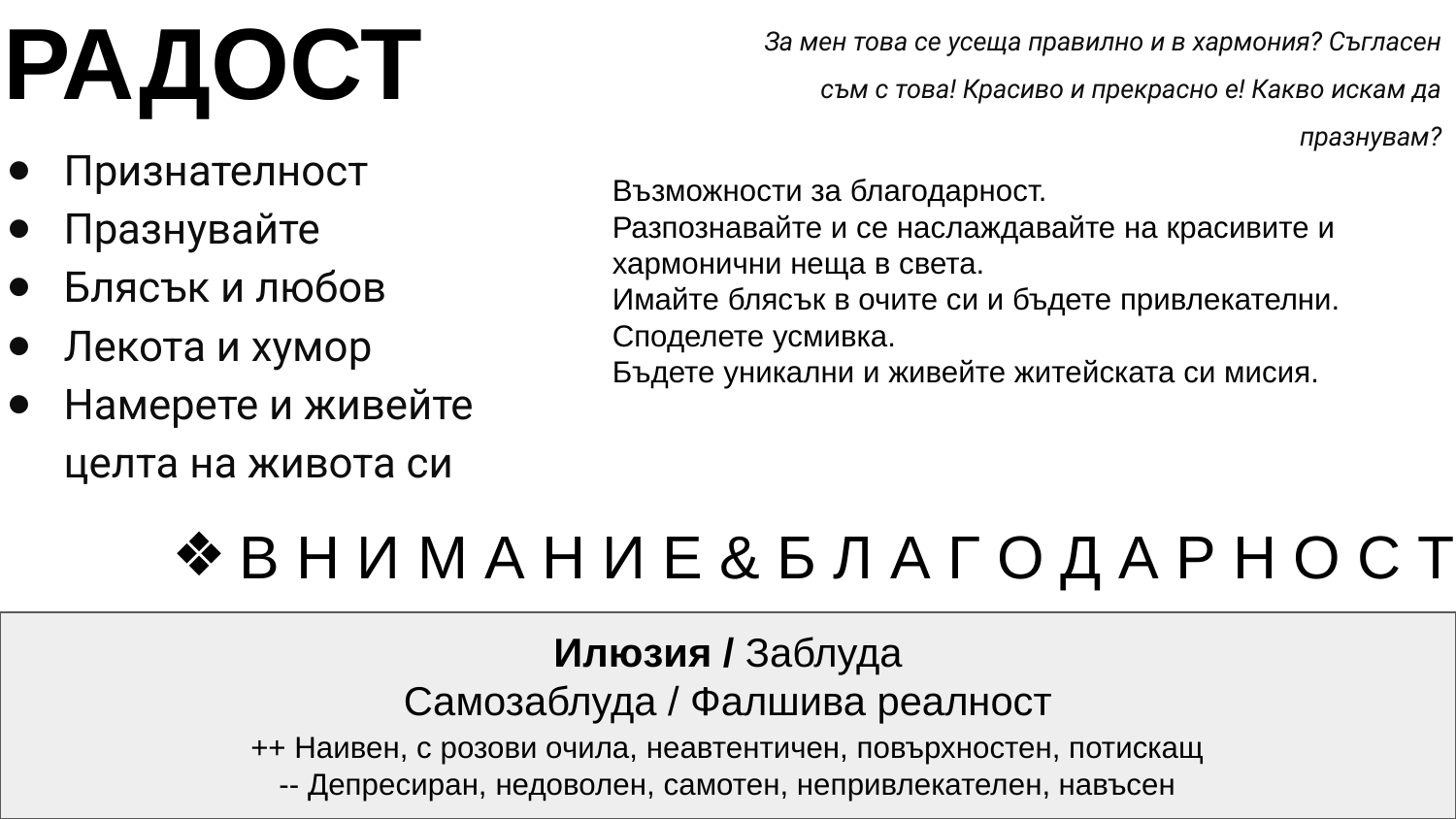

# РАДОСТ
За мен това се усеща правилно и в хармония? Съгласен съм с това! Красиво и прекрасно е! Какво искам да празнувам?
Признателност
Празнувайте
Блясък и любов
Лекота и хумор
Намерете и живейте целта на живота си
Възможности за благодарност.
Разпознавайте и се наслаждавайте на красивите и хармонични неща в света.
Имайте блясък в очите си и бъдете привлекателни.
Споделете усмивка.
Бъдете уникални и живейте житейската си мисия.
В Н И М А Н И Е & Б Л А Г О Д А Р Н О С Т

Илюзия / Заблуда
Самозаблуда / Фалшива реалност
++ Наивен, с розови очила, неавтентичен, повърхностен, потискащ
-- Депресиран, недоволен, самотен, непривлекателен, навъсен